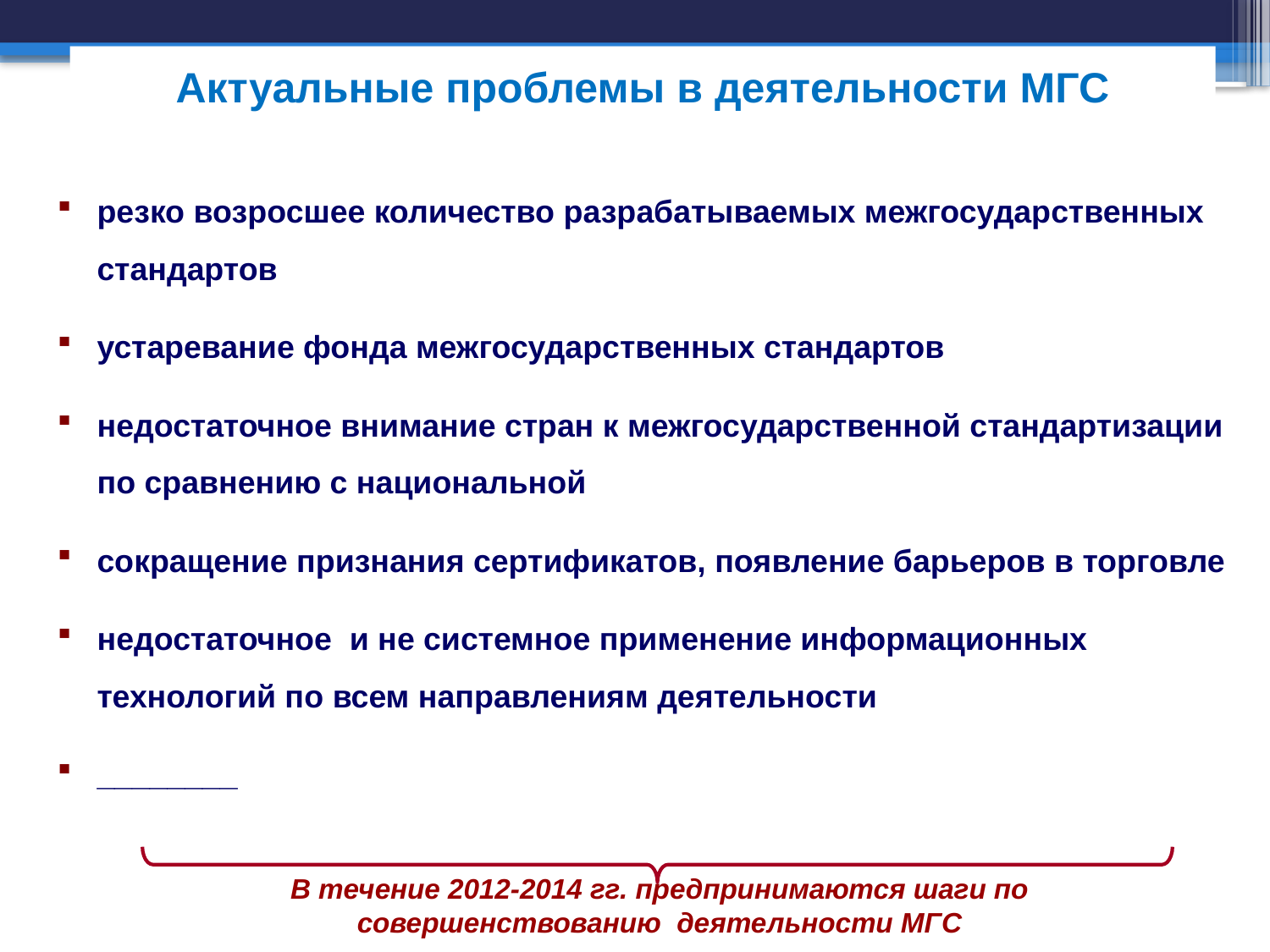

2
Актуальные проблемы в деятельности МГС
резко возросшее количество разрабатываемых межгосударственных стандартов
устаревание фонда межгосударственных стандартов
недостаточное внимание стран к межгосударственной стандартизации по сравнению с национальной
сокращение признания сертификатов, появление барьеров в торговле
недостаточное  и не системное применение информационных технологий по всем направлениям деятельности
________

В течение 2012-2014 гг. предпринимаются шаги по совершенствованию  деятельности МГС